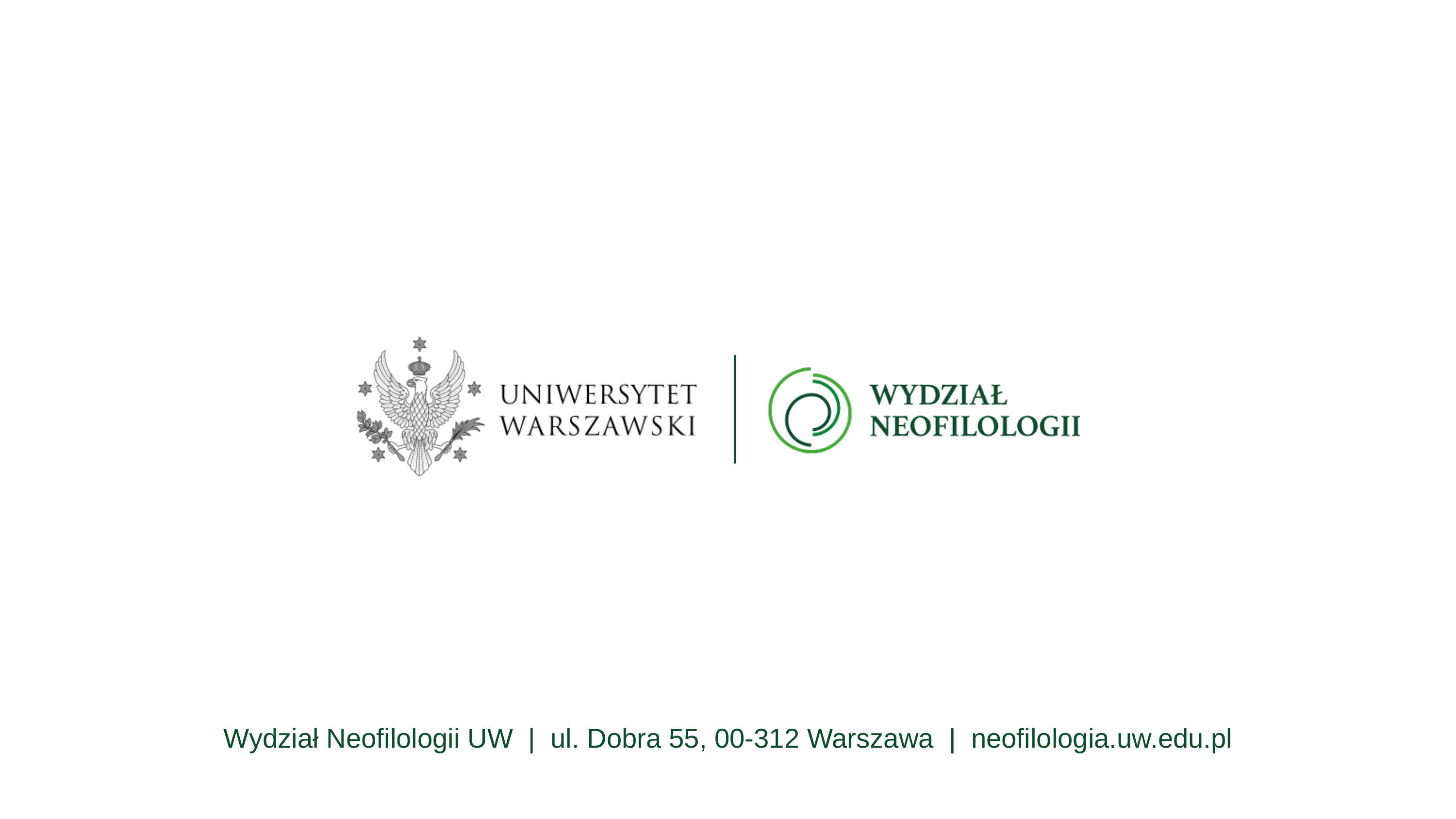

Wydział Neofilologii UW  |  ul. Dobra 55, 00-312 Warszawa  |  neofilologia.uw.edu.pl